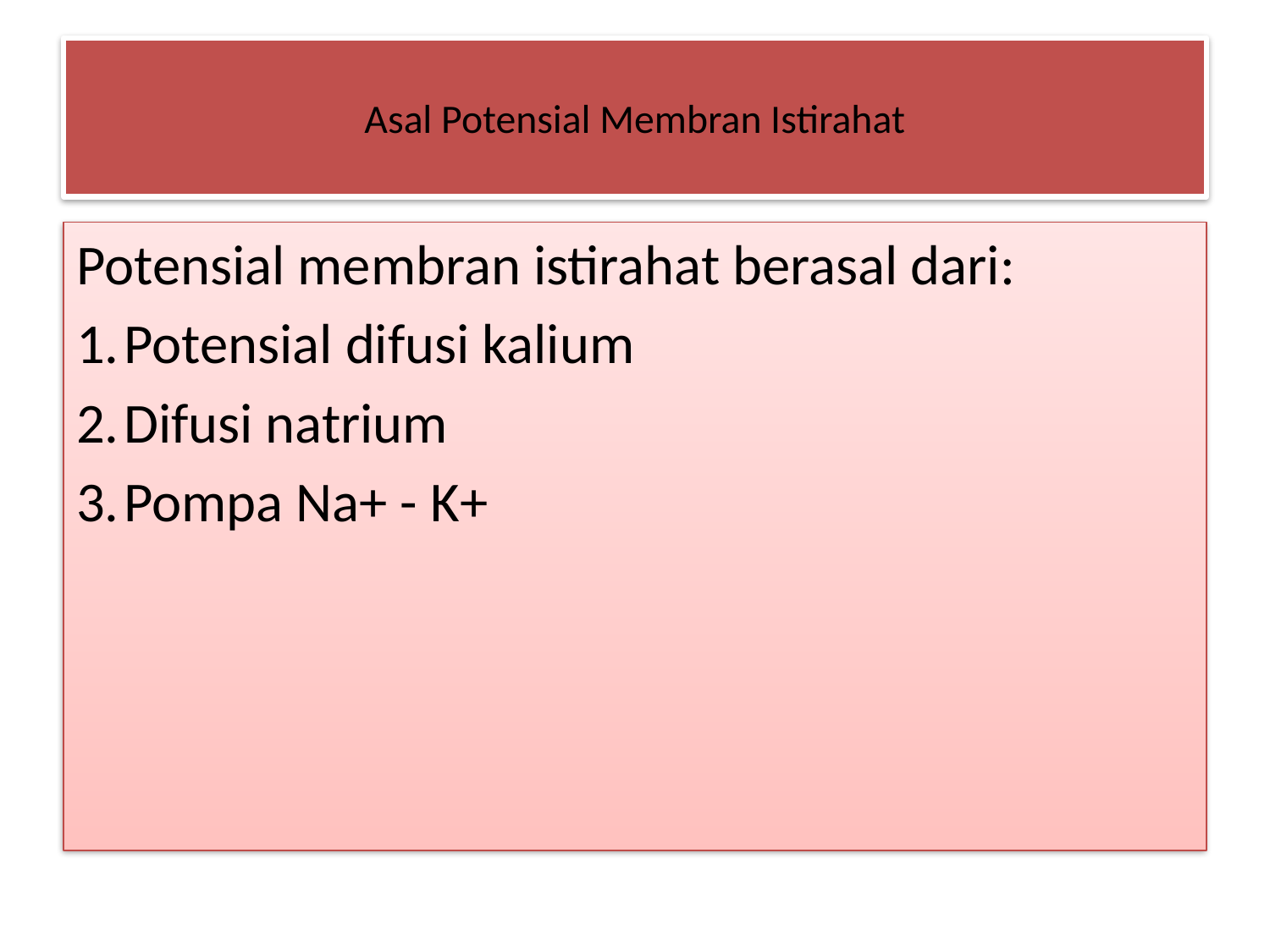

# Asal Potensial Membran Istirahat
Potensial membran istirahat berasal dari:
Potensial difusi kalium
Difusi natrium
Pompa Na+ - K+